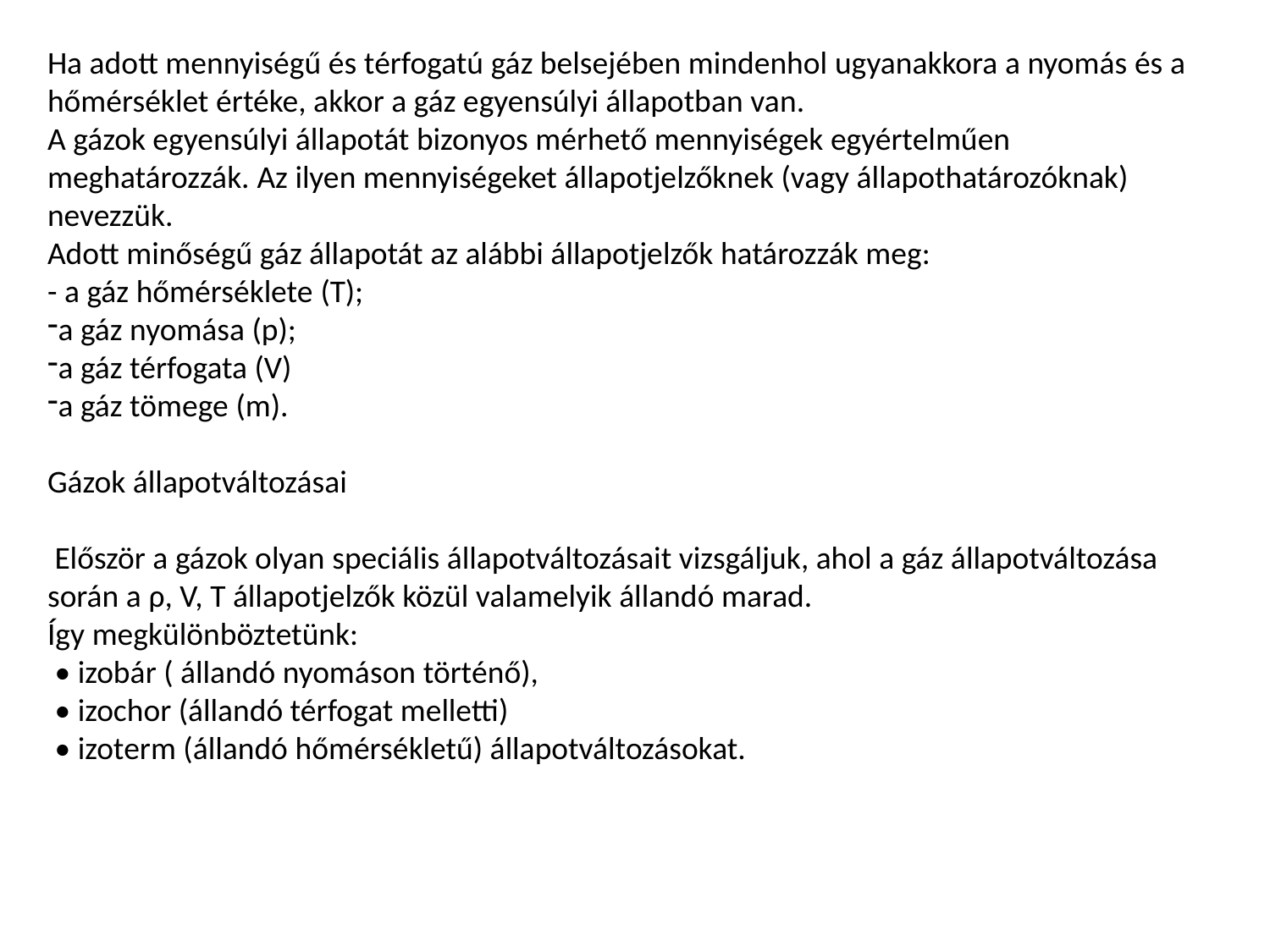

Ha adott mennyiségű és térfogatú gáz belsejében mindenhol ugyanakkora a nyomás és a hőmérséklet értéke, akkor a gáz egyensúlyi állapotban van.
A gázok egyensúlyi állapotát bizonyos mérhető mennyiségek egyértelműen meghatározzák. Az ilyen mennyiségeket állapotjelzőknek (vagy állapothatározóknak) nevezzük.
Adott minőségű gáz állapotát az alábbi állapotjelzők határozzák meg:
- a gáz hőmérséklete (T);
a gáz nyomása (p);
a gáz térfogata (V)
a gáz tömege (m).

Gázok állapotváltozásai

 Először a gázok olyan speciális állapotváltozásait vizsgáljuk, ahol a gáz állapotváltozása során a ρ, V, T állapotjelzők közül valamelyik állandó marad.
Így megkülönböztetünk:
 • izobár ( állandó nyomáson történő),
 • izochor (állandó térfogat melletti)
 • izoterm (állandó hőmérsékletű) állapotváltozásokat.